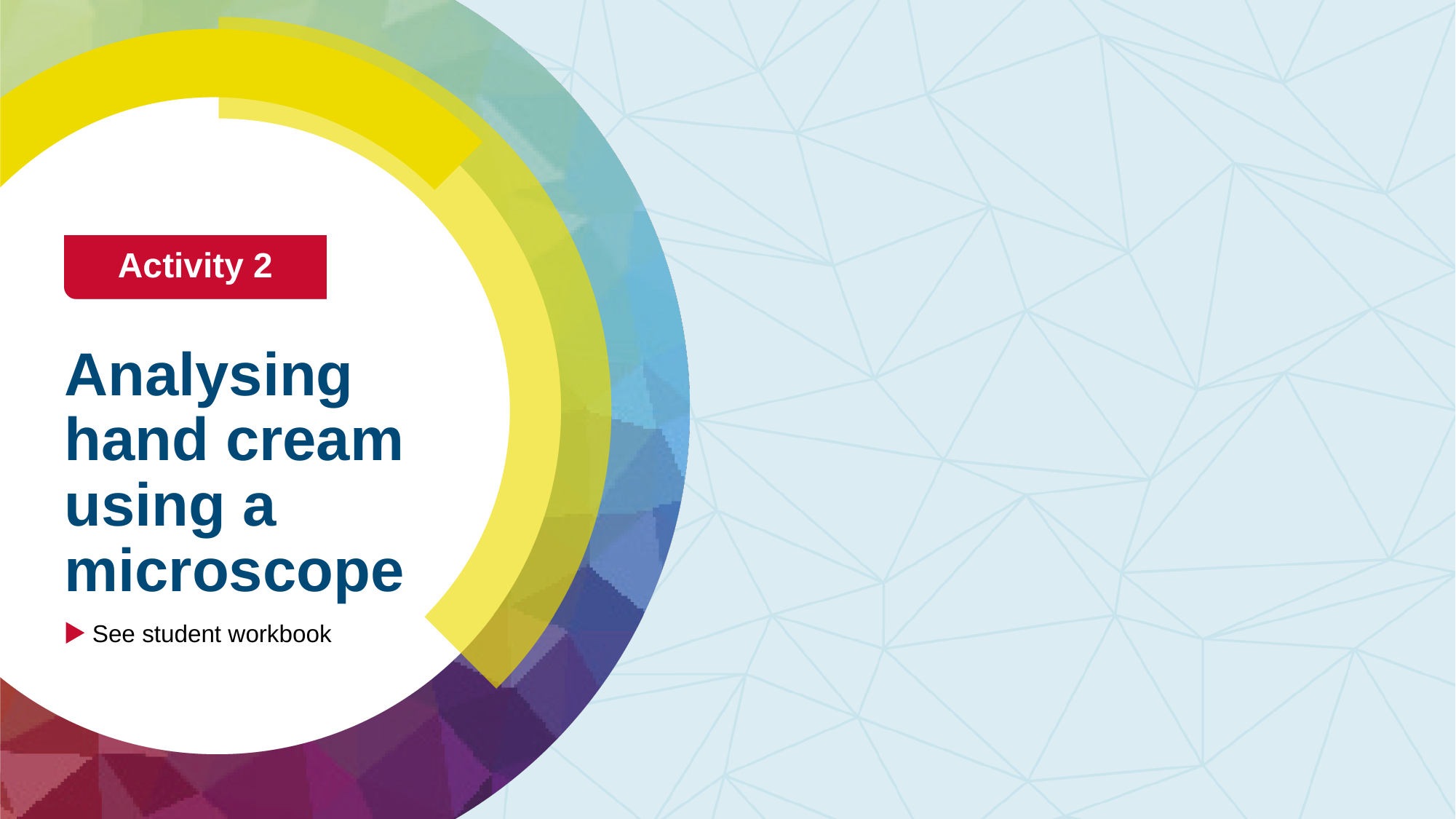

Activity 2
# Analysing hand cream using a microscope
See student workbook